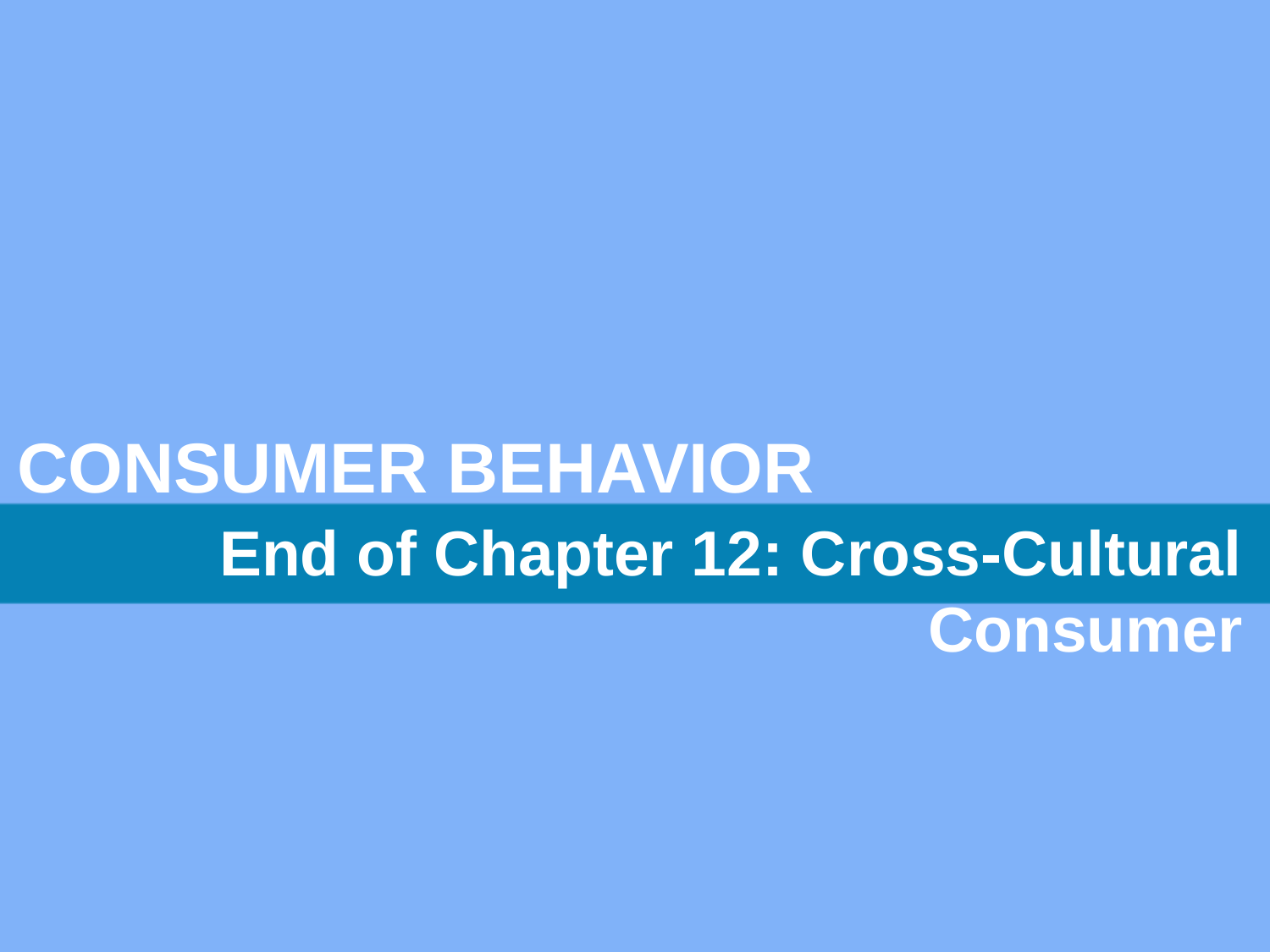

CONSUMER BEHAVIOR
End of Chapter 12: Cross-Cultural Consumer